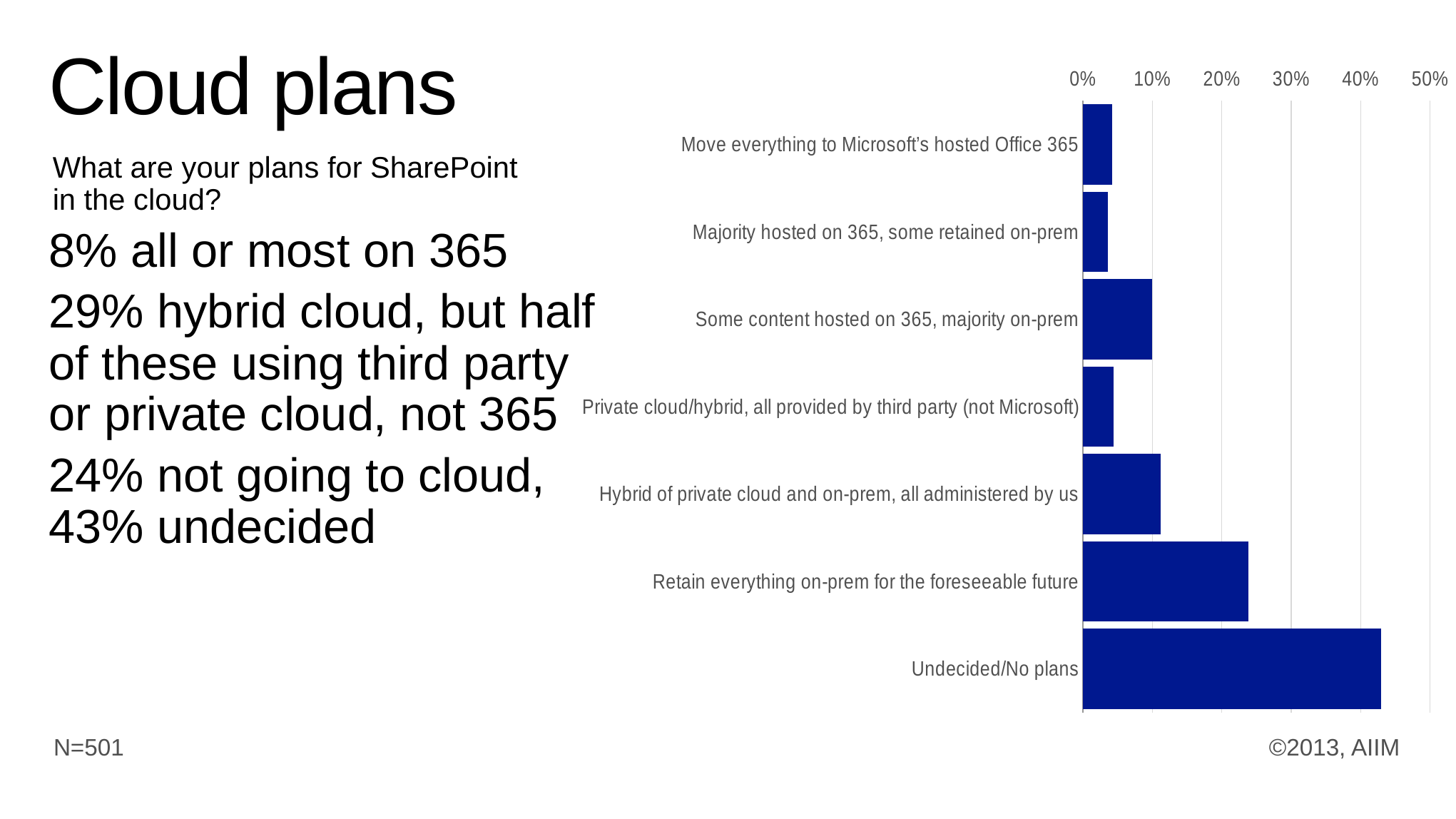

# Cloud plans

### Chart

| Category |  |
|---|---|
| Move everything to Microsoft’s hosted Office 365 | 0.042 |
| Majority hosted on 365, some retained on-prem | 0.036 |
| Some content hosted on 365, majority on-prem | 0.1 |
| Private cloud/hybrid, all provided by third party (not Microsoft) | 0.044 |
| Hybrid of private cloud and on-prem, all administered by us | 0.112 |
| Retain everything on-prem for the foreseeable future | 0.238 |
| Undecided/No plans | 0.429 |
What are your plans for SharePoint
in the cloud?
8% all or most on 365
29% hybrid cloud, but half
of these using third party
or private cloud, not 365
24% not going to cloud,
43% undecided
N=501
©2013, AIIM